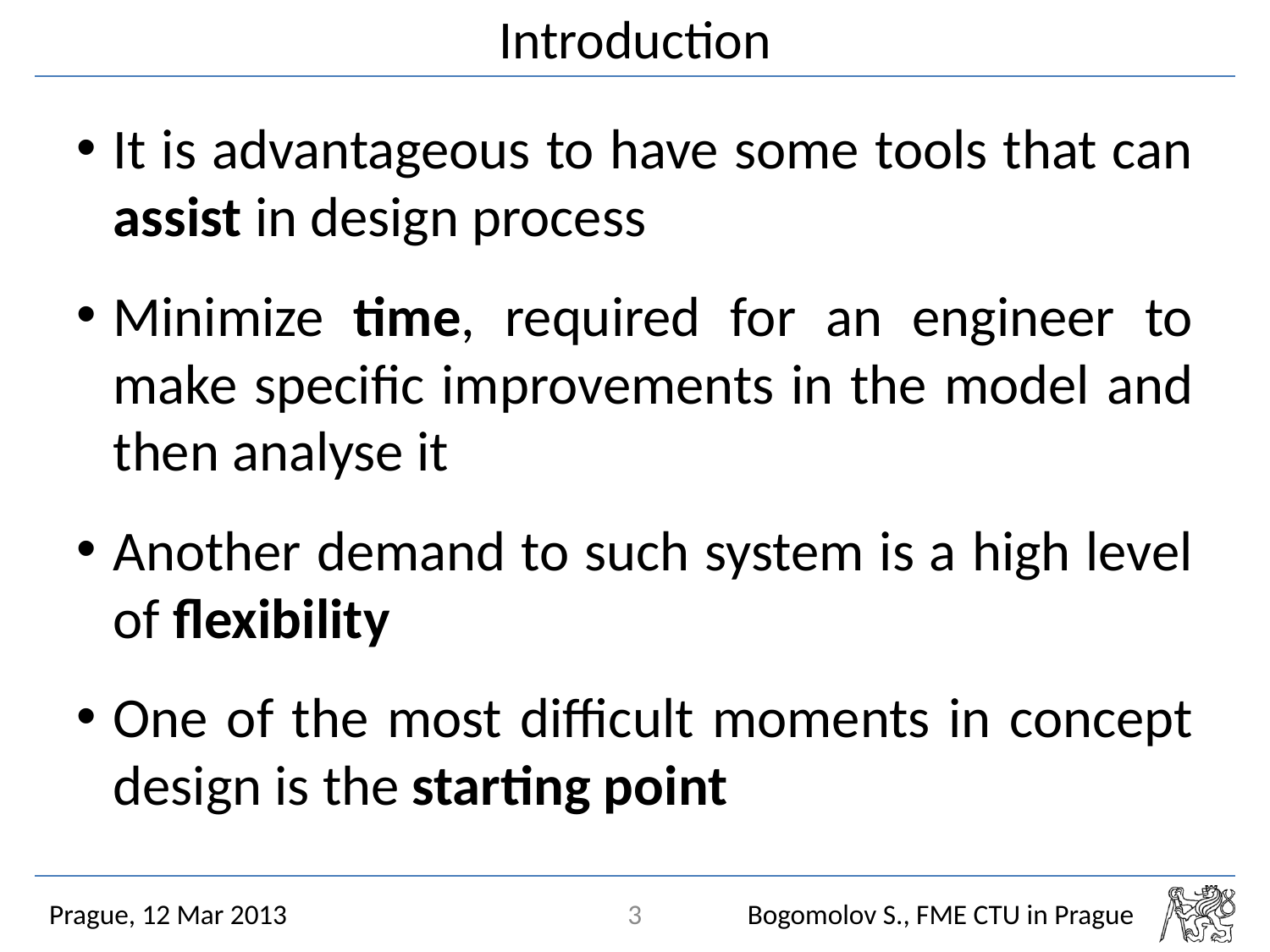

# Introduction
It is advantageous to have some tools that can assist in design process
Minimize time, required for an engineer to make specific improvements in the model and then analyse it
Another demand to such system is a high level of flexibility
One of the most difficult moments in concept design is the starting point

3